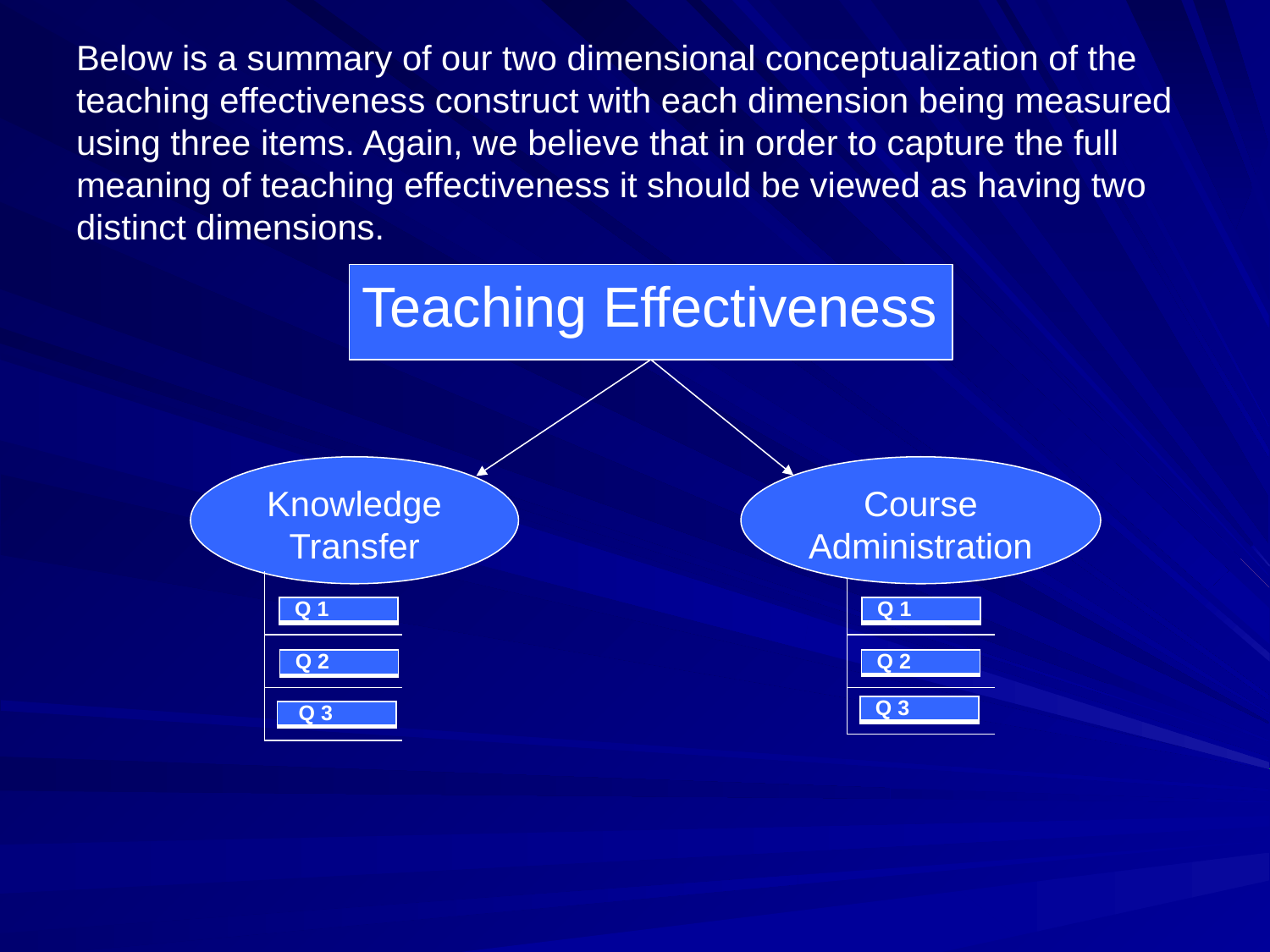

# Below is a summary of our two dimensional conceptualization of the teaching effectiveness construct with each dimension being measured using three items. Again, we believe that in order to capture the full meaning of teaching effectiveness it should be viewed as having two distinct dimensions.
Teaching Effectiveness
Knowledge
Transfer
Course
Administration
| Q 1 |
| --- |
| Q 1 |
| --- |
| Q 2 |
| --- |
| Q 2 |
| --- |
| Q 3 |
| --- |
| Q 3 |
| --- |